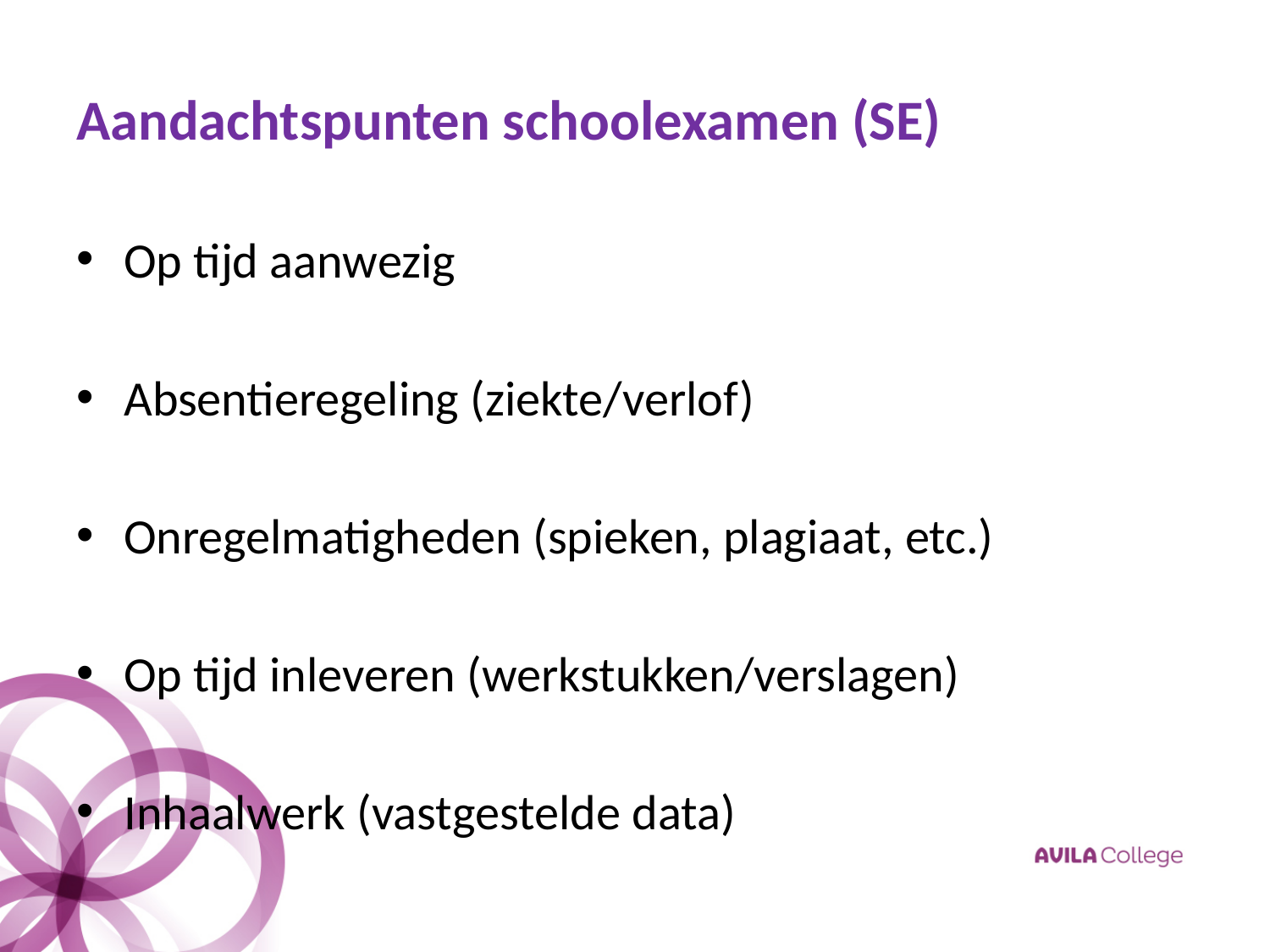

# Aandachtspunten schoolexamen (SE)
Op tijd aanwezig

Absentieregeling (ziekte/verlof)

Onregelmatigheden (spieken, plagiaat, etc.)

Op tijd inleveren (werkstukken/verslagen)

Inhaalwerk (vastgestelde data)